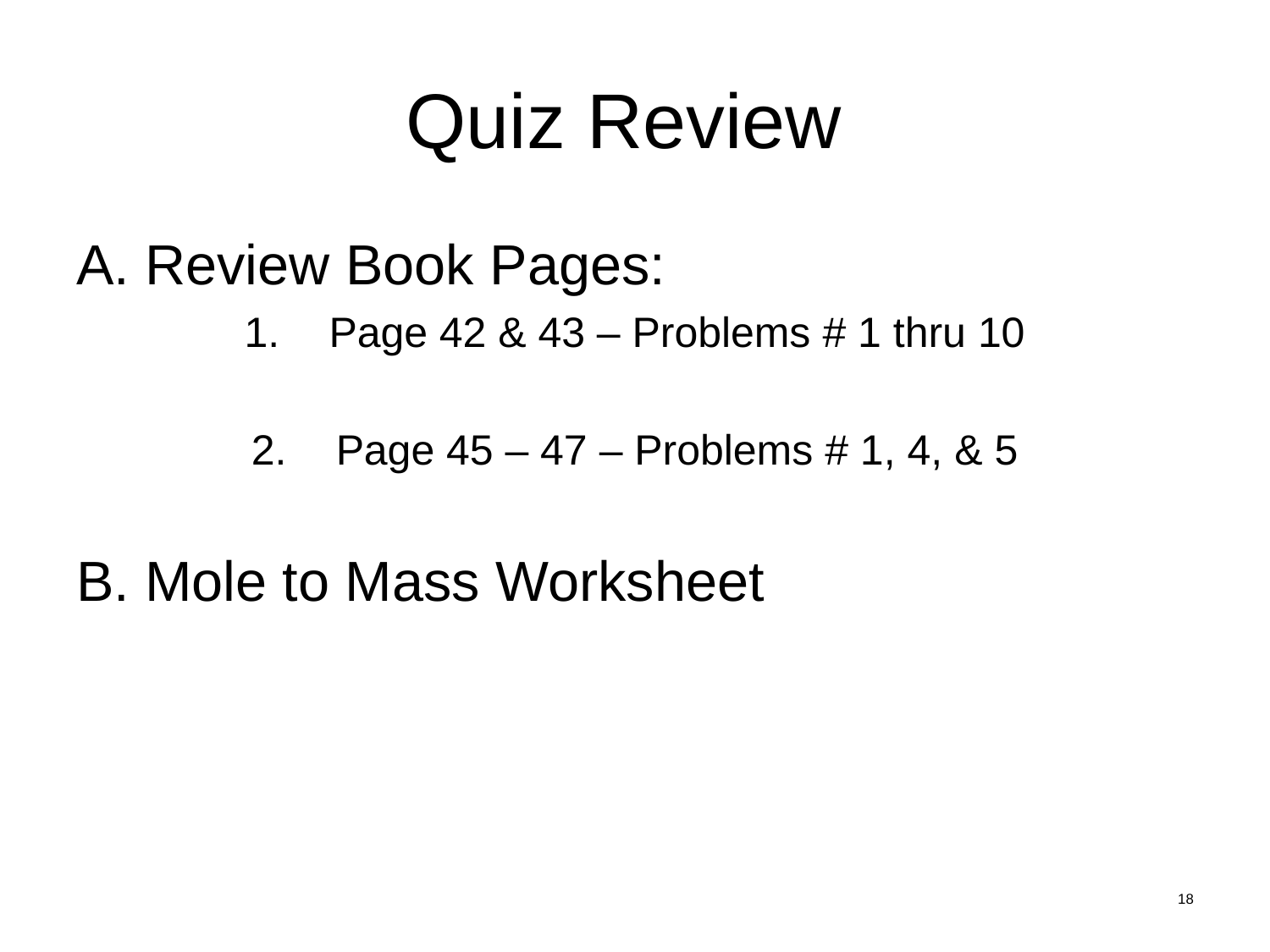

# Quiz Review
A. Review Book Pages:
Page 42 & 43 – Problems # 1 thru 10

Page 45 – 47 – Problems # 1, 4, & 5

B. Mole to Mass Worksheet
18